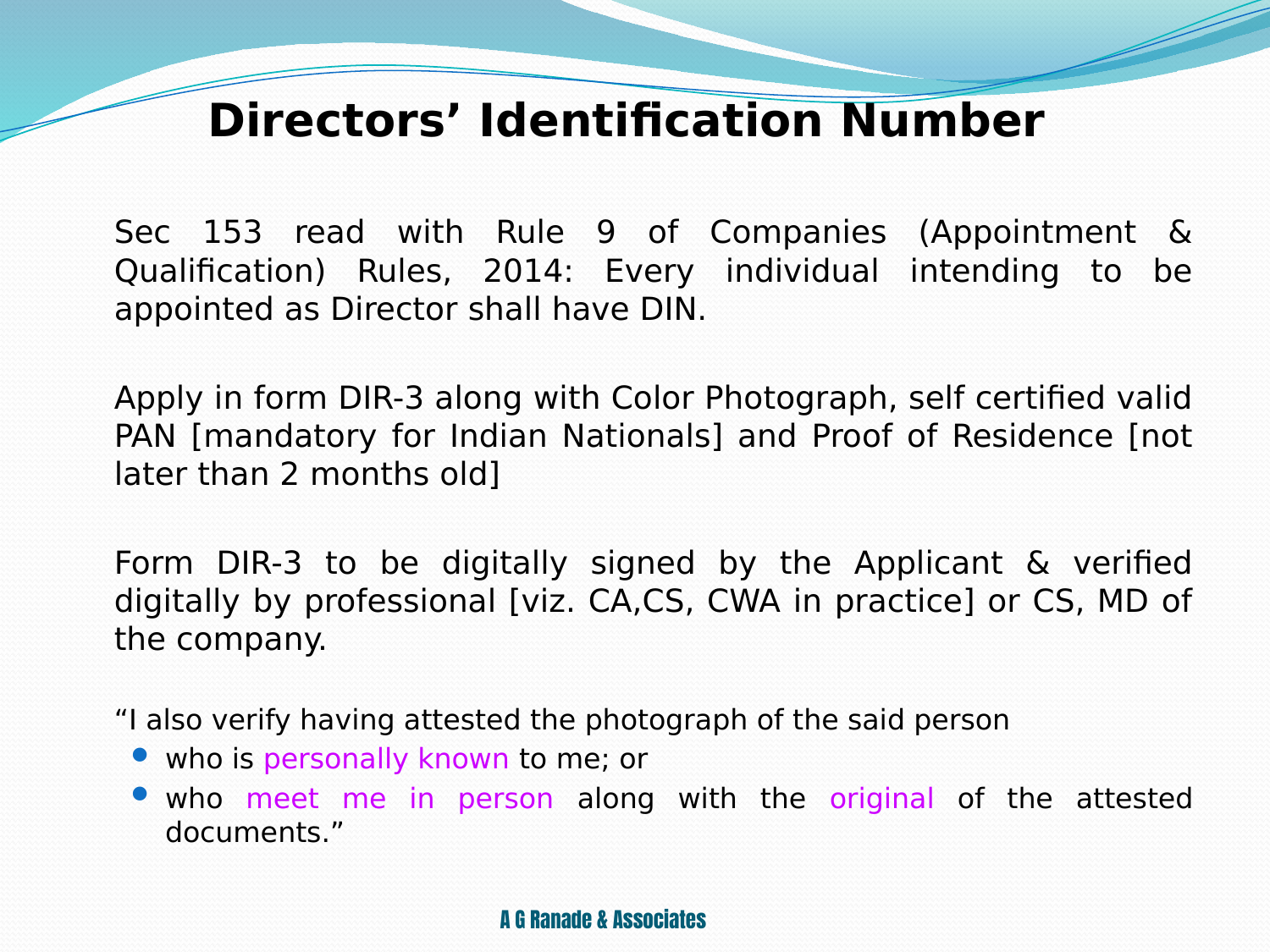

Directors’ Identification Number

	Sec 153 read with Rule 9 of Companies (Appointment & Qualification) Rules, 2014: Every individual intending to be appointed as Director shall have DIN.

	Apply in form DIR-3 along with Color Photograph, self certified valid PAN [mandatory for Indian Nationals] and Proof of Residence [not later than 2 months old]

	Form DIR-3 to be digitally signed by the Applicant & verified digitally by professional [viz. CA,CS, CWA in practice] or CS, MD of the company.

	“I also verify having attested the photograph of the said person
who is personally known to me; or
who meet me in person along with the original of the attested documents.”

A G Ranade & Associates